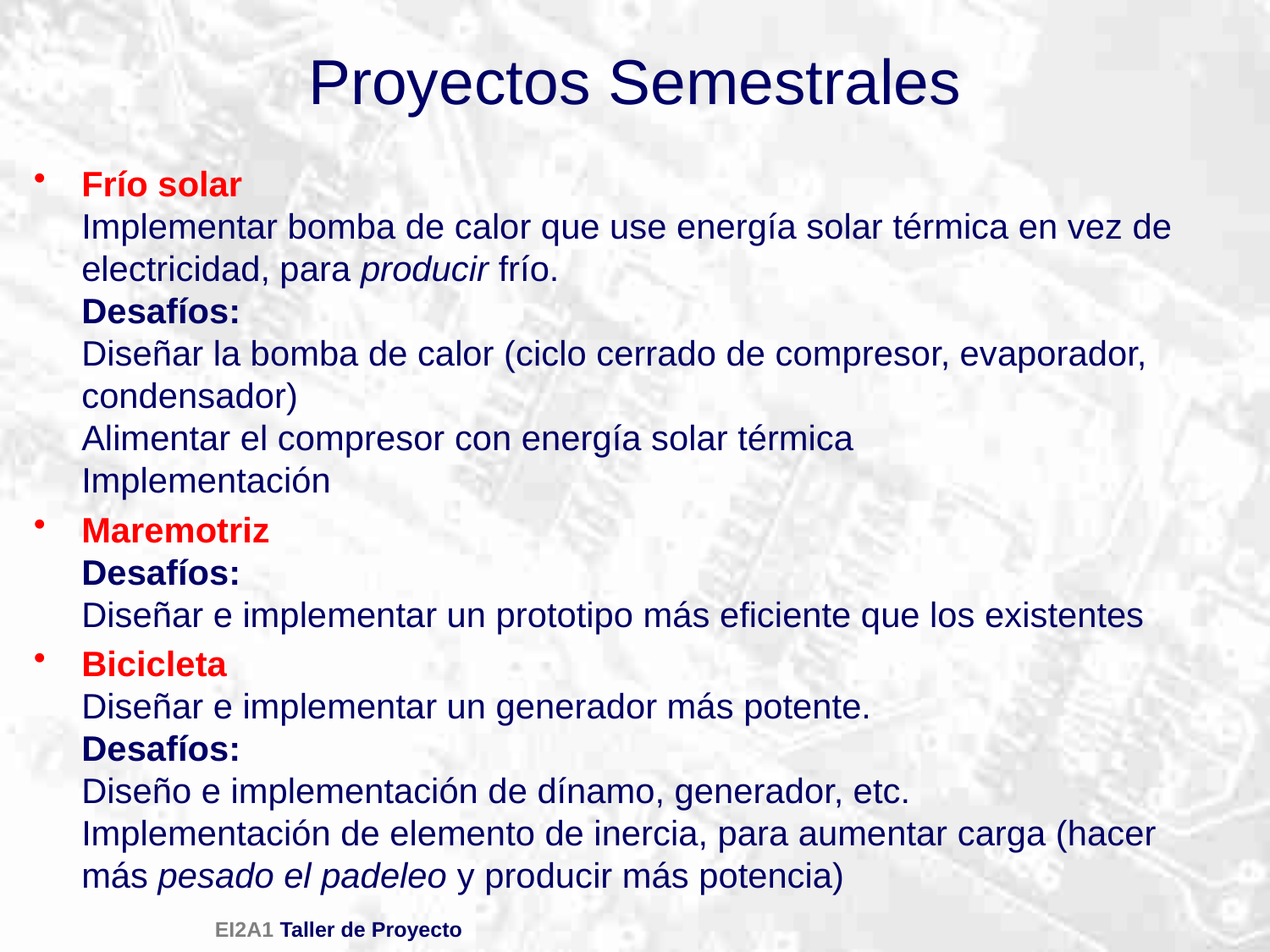

# Proyectos Semestrales

Frío solar
Implementar bomba de calor que use energía solar térmica en vez de electricidad, para producir frío.
Desafíos:
Diseñar la bomba de calor (ciclo cerrado de compresor, evaporador, condensador)
Alimentar el compresor con energía solar térmica
Implementación
Maremotriz
Desafíos:
Diseñar e implementar un prototipo más eficiente que los existentes
Bicicleta
Diseñar e implementar un generador más potente.
Desafíos:
Diseño e implementación de dínamo, generador, etc.
Implementación de elemento de inercia, para aumentar carga (hacer más pesado el padeleo y producir más potencia)

EI2A1 Taller de Proyecto